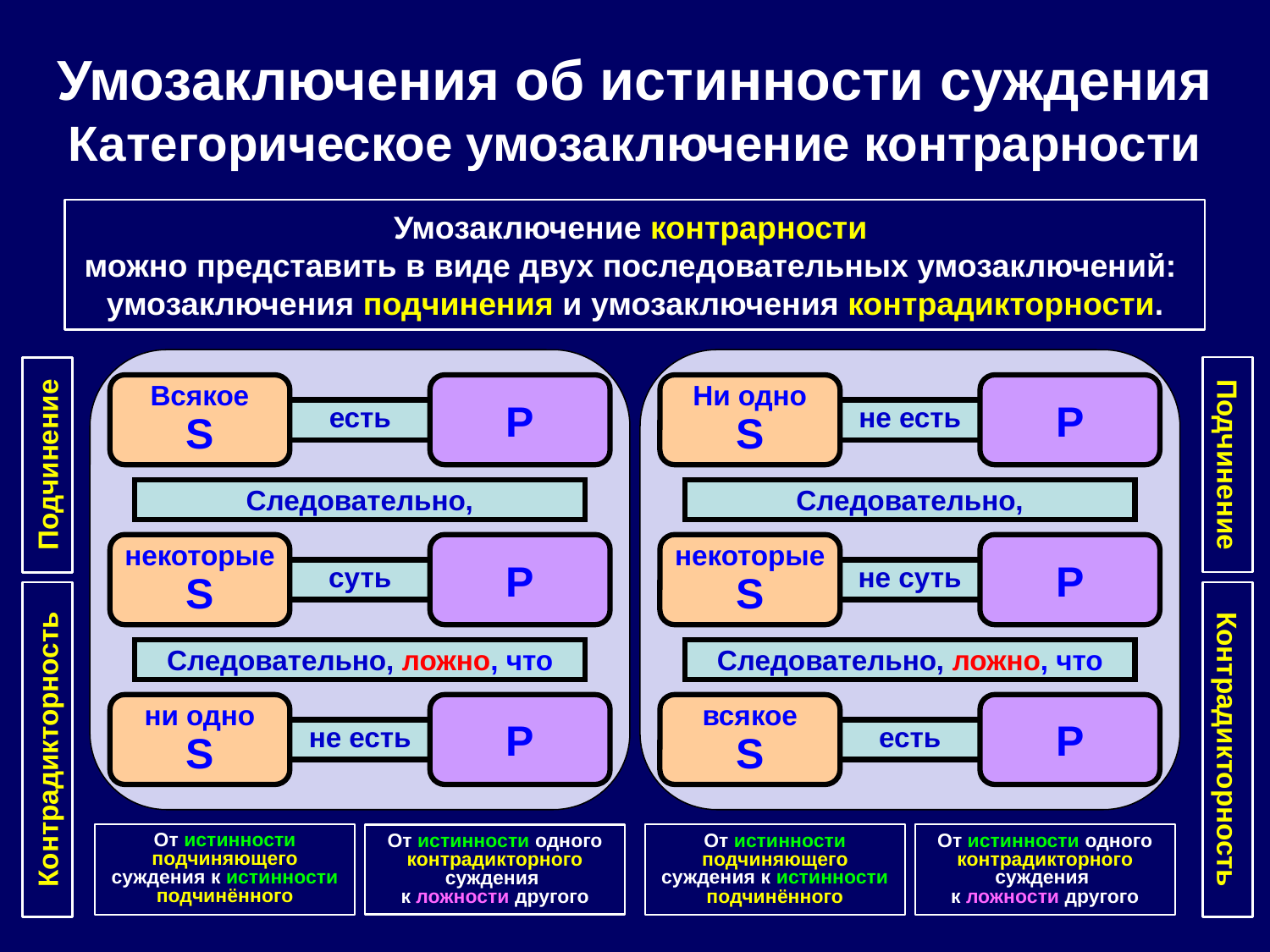

Умозаключения об истинности суждения
Категорическое умозаключение контрарности
Умозаключение контрарности
можно представить в виде двух последовательных умозаключений:
умозаключения подчинения и умозаключения контрадикторности.

Всякое
S
P
Ни одно
S
P
есть
не есть
Подчинение
Подчинение
Следовательно,
Следовательно,
некоторые
S
P
некоторые
S
P
суть
не суть
Следовательно, ложно, что
Следовательно, ложно, что
ни одно
S
P
всякое
S
P
не есть
есть
Контрадикторность
Контрадикторность
От истинности подчиняющего суждения к истинности подчинённого
От истинности одного контрадикторного суждения
к ложности другого
От истинности подчиняющего суждения к истинности подчинённого
От истинности одного контрадикторного суждения
к ложности другого